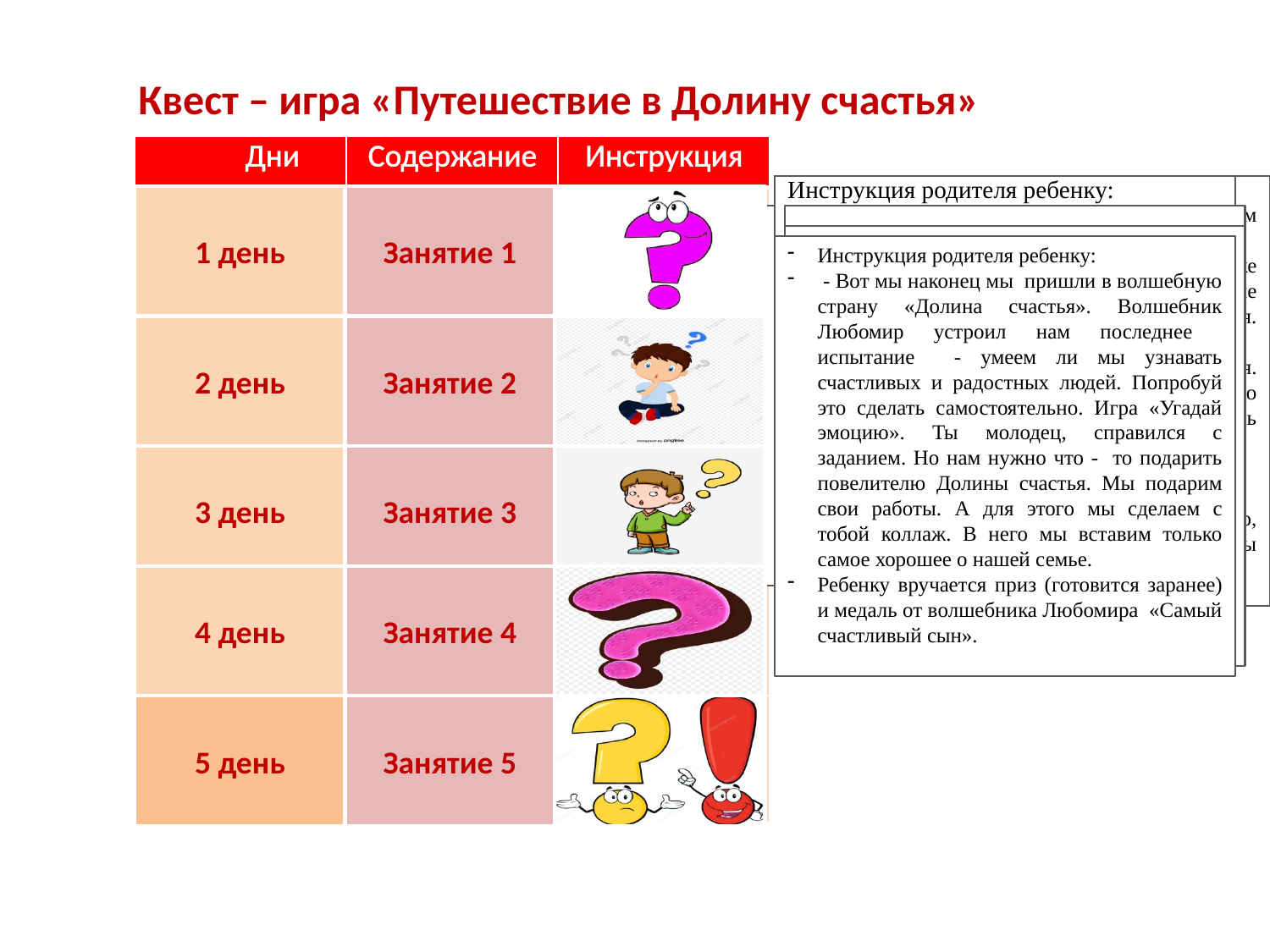

Квест – игра «Путешествие в Долину счастья»
| Дни | Содержание | Инструкция |
| --- | --- | --- |
|  |  |  |
|  |  |  |
|  |  |  |
|  |  |  |
|  |  |  |
Инструкция родителя  ребенку перед началом работы:
- Посади зернышко. Видишь волшебство уже началось -  деревце подросло раскрась первые ростки тем цветом, который тебе нравится. Инструкция родителю:
 - У себя выполните те же действия. Обменяйтесь мнением с ребенком. Обязательно похвалите ребенка и скажите,  что его дерево очень красивое.
Задание2.
Инструкция родителя ребенку:
 - Нарисуй, что ты любишь делать больше всего, я тоже нарисую на своем листке, а потом мы расскажем друг другу.
Инструкция родителя ребенку:
- Давай представим себя сказочными героями. Сейчас  мы вклеим  наши фотографии в контур на шаблоне и будем рисовать, какими сказочными персонажами мы себя представляем,  как мы их оденем и раскрасим.
- Инструкция родителю:
- Рассмотрите рисунки друг друга и придумайте сюжет сказки для этих героев. Расскажите о них. Обязательно похвалите ребенка, вручите сердечки.
Подготовьте для следующего занятия ватные палочки, гуашь или акварельные краски.
1 день
Занятие 1

«Королевство зеркал»
Предложите  ребенку осуществить путешествие в волшебную долину счастья. Нужно на предложенном шаблоне нарисовать росток и раскрасить первые ростки тем цветом, который тебе нравится. Обсудить первую работу с ребенком. Это первый шаг  к успеху!

Заключительный день квеста встреча с волшебником Любомиром.
-
Предложите ребенку нарисовать друг друга в виде сказочных растений или деревьев. По мере выполнения работы можете обменяться работами  и дорисовать, что вам хочется (в рисунке ребенка только с согласия ребенка).
Расскажи о том растении, которое вы нарисовали. Подумайте, что вас удивило в рисунках, соответствует ли ваше представление о себе тому, как вас видит ребенок», есть ли что-то общее в рисунках
Посещение волшебной страны.»Долина счастья» Окончание  путешествия
Игра «Угадай эмоцию».
- Изготовление коллажа «Семья» Совместно с ребенком вырезаются элементы из готовых страниц, которые были изготовлены в процессе путешествия   и наклеиваются на готовый шаблон на котором подросшее дерево, как символ роста семейных взаимоотношений).
- Сегодня вам предстоит представить себя и ребенка сказочными героями. Совместно с ребенком вам предстоит вклеить фотографии на готовый шаблон,   придумать себя и ребенка сказочным персонажем, одеть  и раскрасить фигурки.
Инструкция родителя ребенку:
 - На пути в страну мы вошли в волшебный лес, посмотри как здесь красиво, какие необычные деревья. Давай нарисуем друг друга в виде сказочных растений. Ты рисуешь меня, а я тебя.  Вначале нарисуй контур растения карандашом, а затем раскрась точками с помощью ватных палочек. Помни о том, что каждую новую краску лучше брать новой палочкой. Если хочешь можем обменяться работами и дорисовать что-нибудь. Расскажи о том растении, которое ты нарисовал.  Теперь и мы похожи на сказочные растения и стали ближе на шаг к волшебству. Мы справились! Поощряем ребенка сердечком, вклеиваем его на шаблон
Посещение королевства волшебных зеркал. Они волшебные в одних отражаются хорошие качества человека, в других плохие. Предложите ребенку изобразить в зеркале что его огорчает
Начало путешествия в «Долину счастья» Предложите ребенку осуществить путешествие в волшебную долину счастья,  там царит мир и спокойствие, где сказочно красивые деревья и растения. Говорите это с таинственным видом, чтобы увлечь ребенка. (Нужно обязательно учитывать его желание в этот момент, иначе никакого чуда не произойдет),
«Сказочные герои»
«Сказочные растения»
Инструкция ребенку:
Перед тобой два зеркала, представь, что в од­ном из них отражается то, что тебя огорчает, когда общаешься  со мной, а в другом — то, что тебя радует. Изобрази это. А я нарисую в других зеркалах, то, чем огорчаешь и радуешь ты меня.
Инструкция родителю: Постарайтесь  ничего не рисовать в плохом зеркале, рисуйте ребенка в хорошем.  Если есть качества, которые необходимо корректировать, сделать это в очень деликатной форме.
 - Давай все плохое оставим в этом королевстве, мы же идем в волшебную страну счастливых людей, значит  должны избавляться от плохих качеств. Мы молодцы. Двигаемся дальше!
Инструкция родителя ребенку:
 - Вот мы наконец мы  пришли в волшебную страну «Долина счастья». Волшебник Любомир устроил нам последнее  испытание  - умеем ли мы узнавать счастливых и радостных людей. Попробуй это сделать самостоятельно. Игра «Угадай эмоцию». Ты молодец, справился с заданием. Но нам нужно что -  то подарить повелителю Долины счастья. Мы подарим свои работы. А для этого мы сделаем с тобой коллаж. В него мы вставим только самое хорошее о нашей семье.
Ребенку вручается приз (готовится заранее) и медаль от волшебника Любомира  «Самый счастливый сын».

2 день
Занятие 2

3 день
Занятие 3

4 день
Занятие 4

5 день
Занятие 5